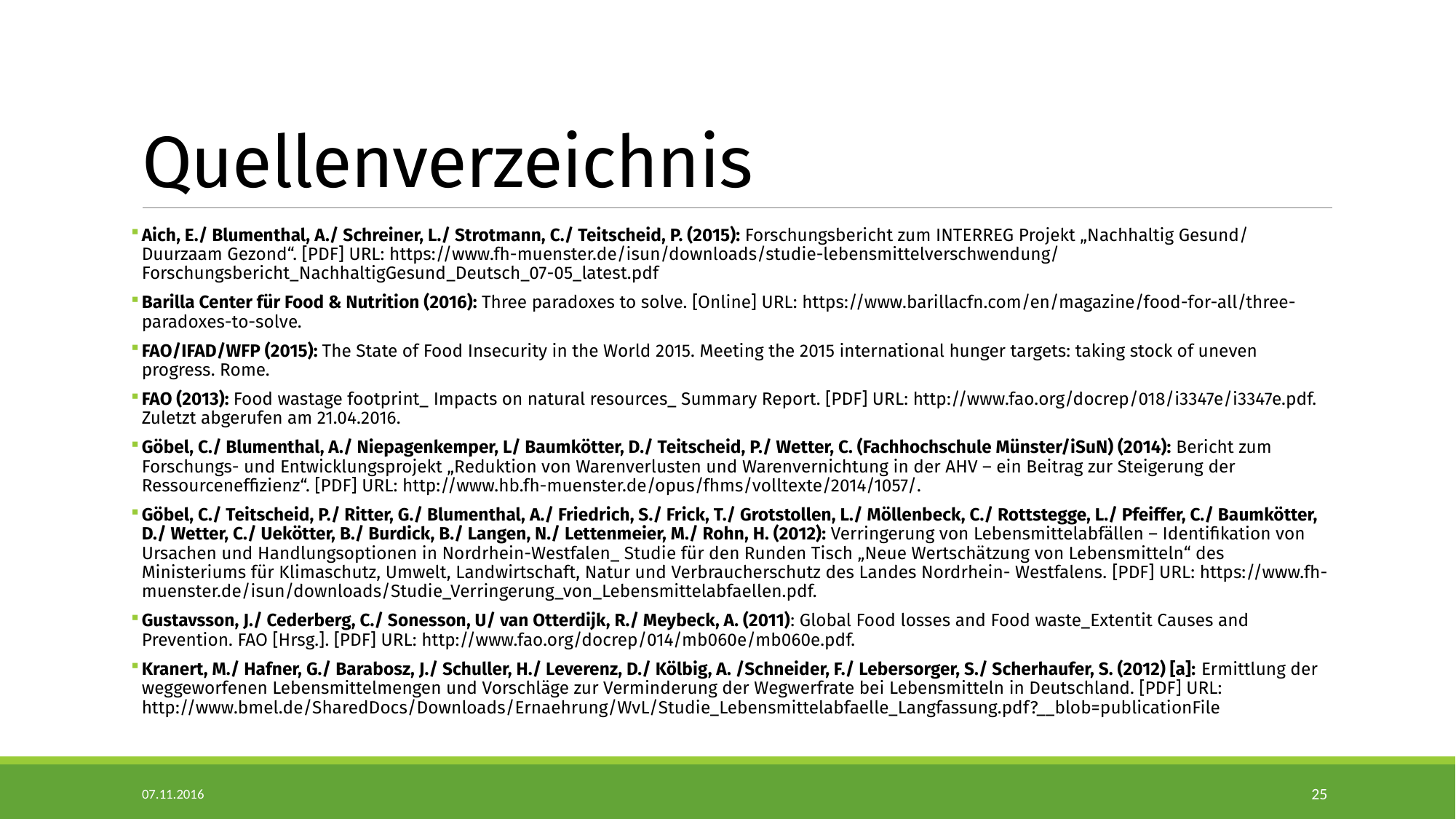

# Quellenverzeichnis
Aich, E./ Blumenthal, A./ Schreiner, L./ Strotmann, C./ Teitscheid, P. (2015): Forschungsbericht zum INTERREG Projekt „Nachhaltig Gesund/ Duurzaam Gezond“. [PDF] URL: https://www.fh-muenster.de/isun/downloads/studie-lebensmittelverschwendung/Forschungsbericht_NachhaltigGesund_Deutsch_07-05_latest.pdf
Barilla Center für Food & Nutrition (2016): Three paradoxes to solve. [Online] URL: https://www.barillacfn.com/en/magazine/food-for-all/three-paradoxes-to-solve.
FAO/IFAD/WFP (2015): The State of Food Insecurity in the World 2015. Meeting the 2015 international hunger targets: taking stock of uneven progress. Rome.
FAO (2013): Food wastage footprint_ Impacts on natural resources_ Summary Report. [PDF] URL: http://www.fao.org/docrep/018/i3347e/i3347e.pdf. Zuletzt abgerufen am 21.04.2016.
Göbel, C./ Blumenthal, A./ Niepagenkemper, L/ Baumkötter, D./ Teitscheid, P./ Wetter, C. (Fachhochschule Münster/iSuN) (2014): Bericht zum Forschungs- und Entwicklungsprojekt „Reduktion von Warenverlusten und Warenvernichtung in der AHV – ein Beitrag zur Steigerung der Ressourceneffizienz“. [PDF] URL: http://www.hb.fh-muenster.de/opus/fhms/volltexte/2014/1057/.
Göbel, C./ Teitscheid, P./ Ritter, G./ Blumenthal, A./ Friedrich, S./ Frick, T./ Grotstollen, L./ Möllenbeck, C./ Rottstegge, L./ Pfeiffer, C./ Baumkötter, D./ Wetter, C./ Uekötter, B./ Burdick, B./ Langen, N./ Lettenmeier, M./ Rohn, H. (2012): Verringerung von Lebensmittelabfällen – Identifikation von Ursachen und Handlungsoptionen in Nordrhein-Westfalen_ Studie für den Runden Tisch „Neue Wertschätzung von Lebensmitteln“ des Ministeriums für Klimaschutz, Umwelt, Landwirtschaft, Natur und Verbraucherschutz des Landes Nordrhein- Westfalens. [PDF] URL: https://www.fh-muenster.de/isun/downloads/Studie_Verringerung_von_Lebensmittelabfaellen.pdf.
Gustavsson, J./ Cederberg, C./ Sonesson, U/ van Otterdijk, R./ Meybeck, A. (2011): Global Food losses and Food waste_Extentit Causes and Prevention. FAO [Hrsg.]. [PDF] URL: http://www.fao.org/docrep/014/mb060e/mb060e.pdf.
Kranert, M./ Hafner, G./ Barabosz, J./ Schuller, H./ Leverenz, D./ Kölbig, A. /Schneider, F./ Lebersorger, S./ Scherhaufer, S. (2012) [a]: Ermittlung der weggeworfenen Lebensmittelmengen und Vorschläge zur Verminderung der Wegwerfrate bei Lebensmitteln in Deutschland. [PDF] URL: http://www.bmel.de/SharedDocs/Downloads/Ernaehrung/WvL/Studie_Lebensmittelabfaelle_Langfassung.pdf?__blob=publicationFile

07.11.2016
25